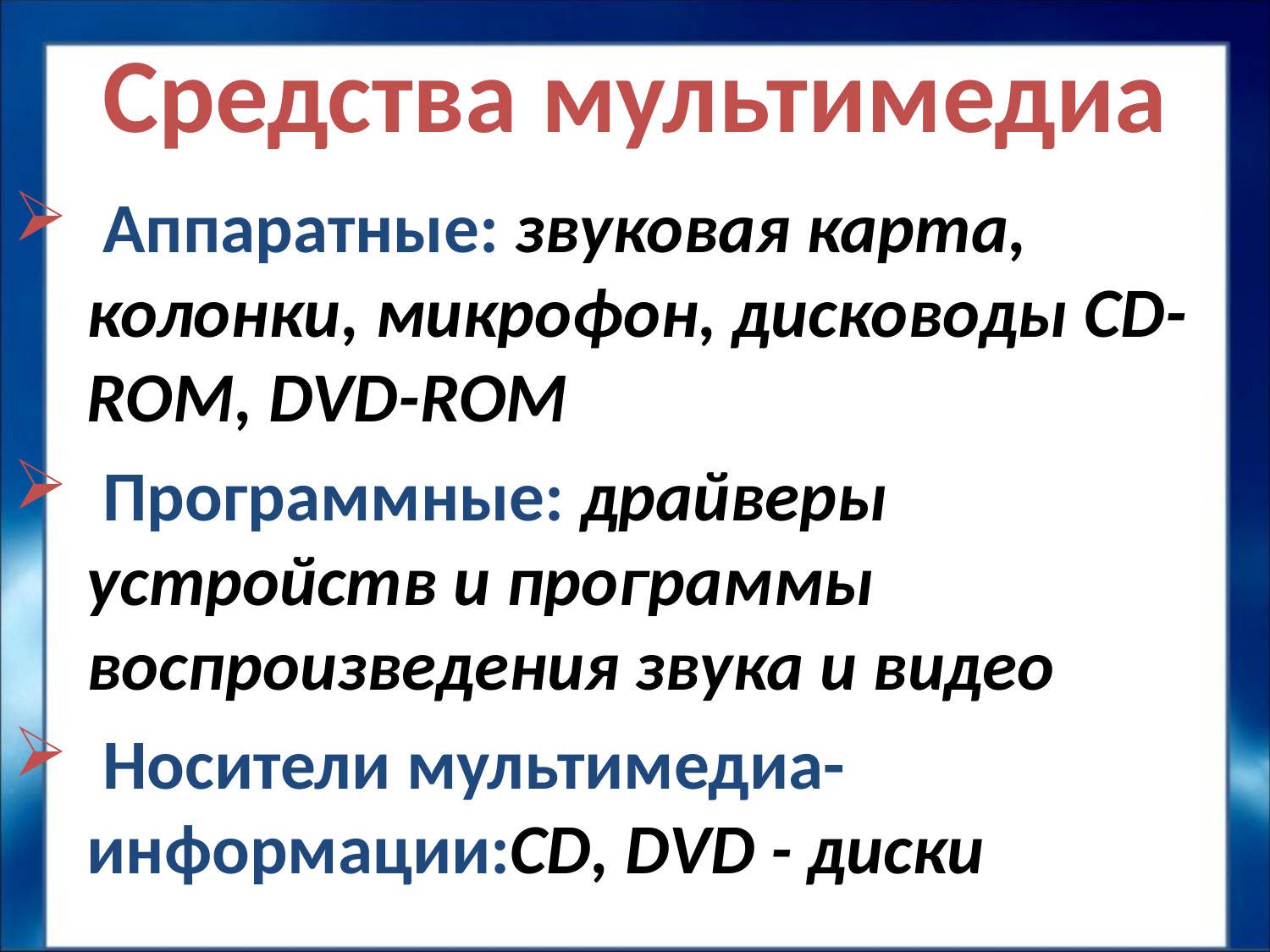

# Средства мультимедиа
 Аппаратные: звуковая карта, колонки, микрофон, дисководы CD-ROM, DVD-ROM
 Программные: драйверы устройств и программы воспроизведения звука и видео
 Носители мультимедиа-информации:CD, DVD - диски